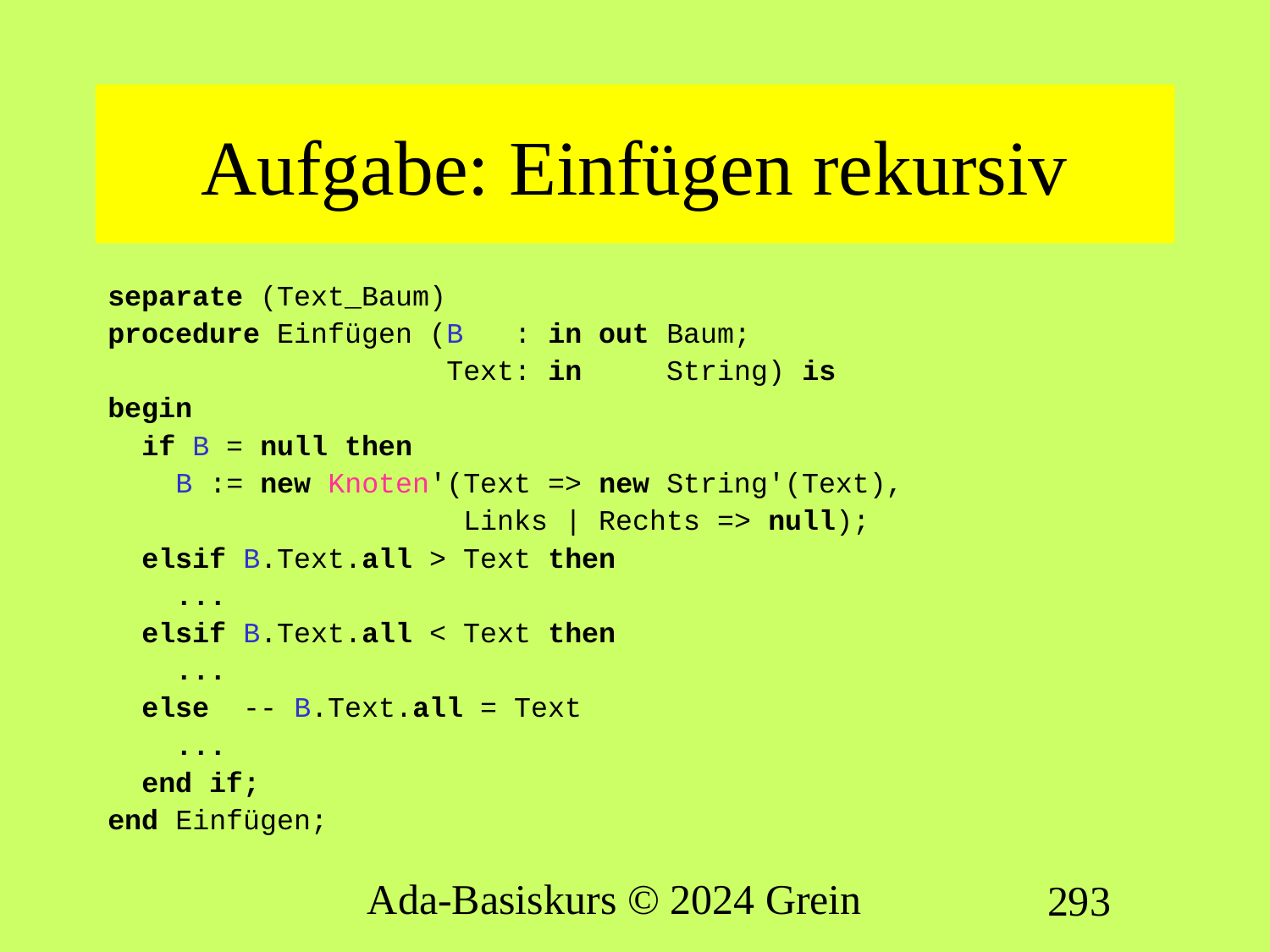

# Aufgabe: Einfügen rekursiv
separate (Text_Baum)
procedure Einfügen (B   : in out Baum;
                    Text: in     String) is
begin
  if B = null then
    B := new Knoten'(Text => new String'(Text),
                     Links | Rechts => null);
  elsif B.Text.all > Text then
    ...
  elsif B.Text.all < Text then
    ...
  else  -- B.Text.all = Text
    ...
  end if;
end Einfügen;
Ada-Basiskurs © 2024 Grein
293